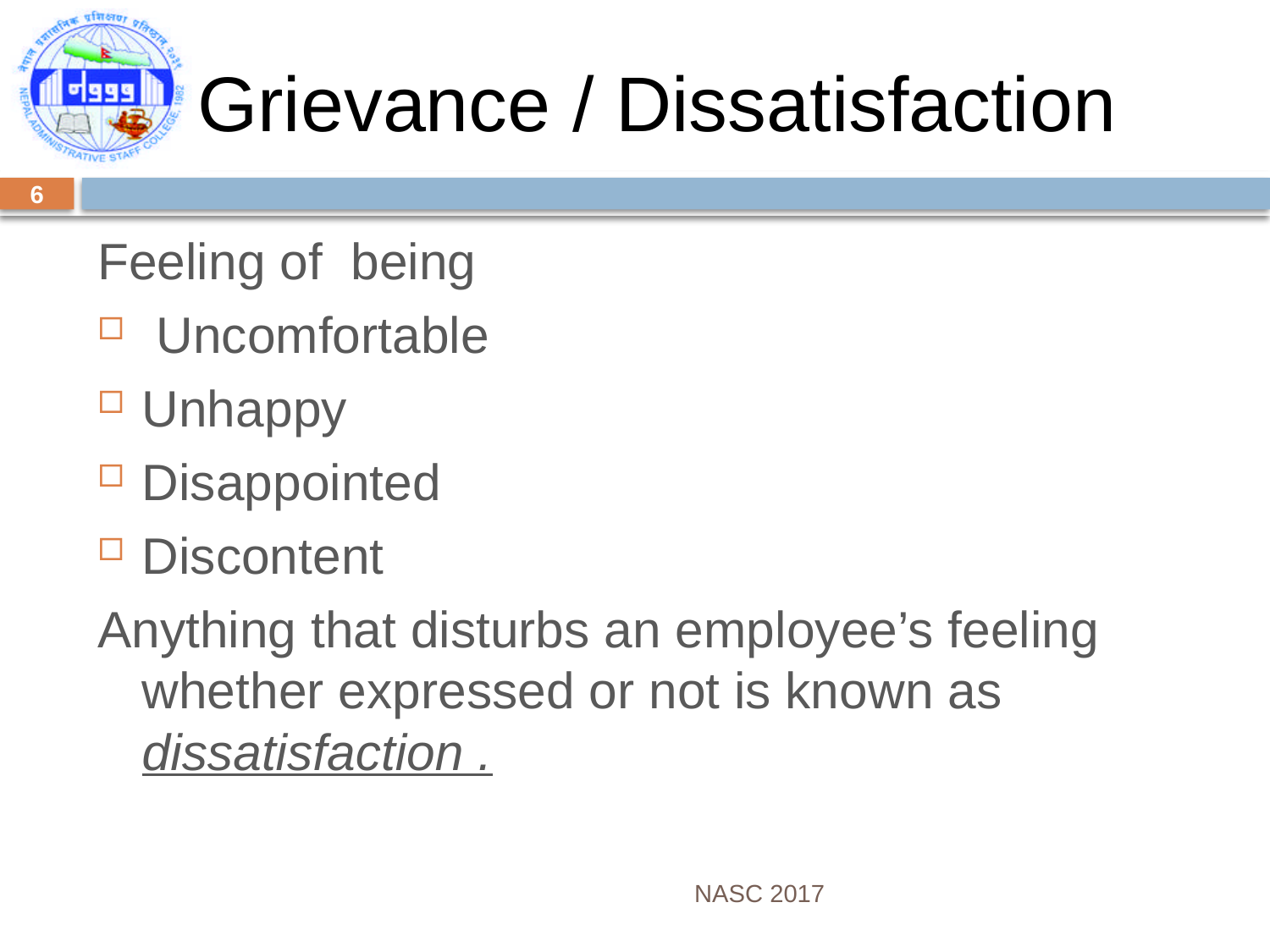

# Grievance / Dissatisfaction
6
Feeling of  being
 Uncomfortable
Unhappy
Disappointed
Discontent
Anything that disturbs an employee’s feeling whether expressed or not is known as dissatisfaction .

NASC 2017